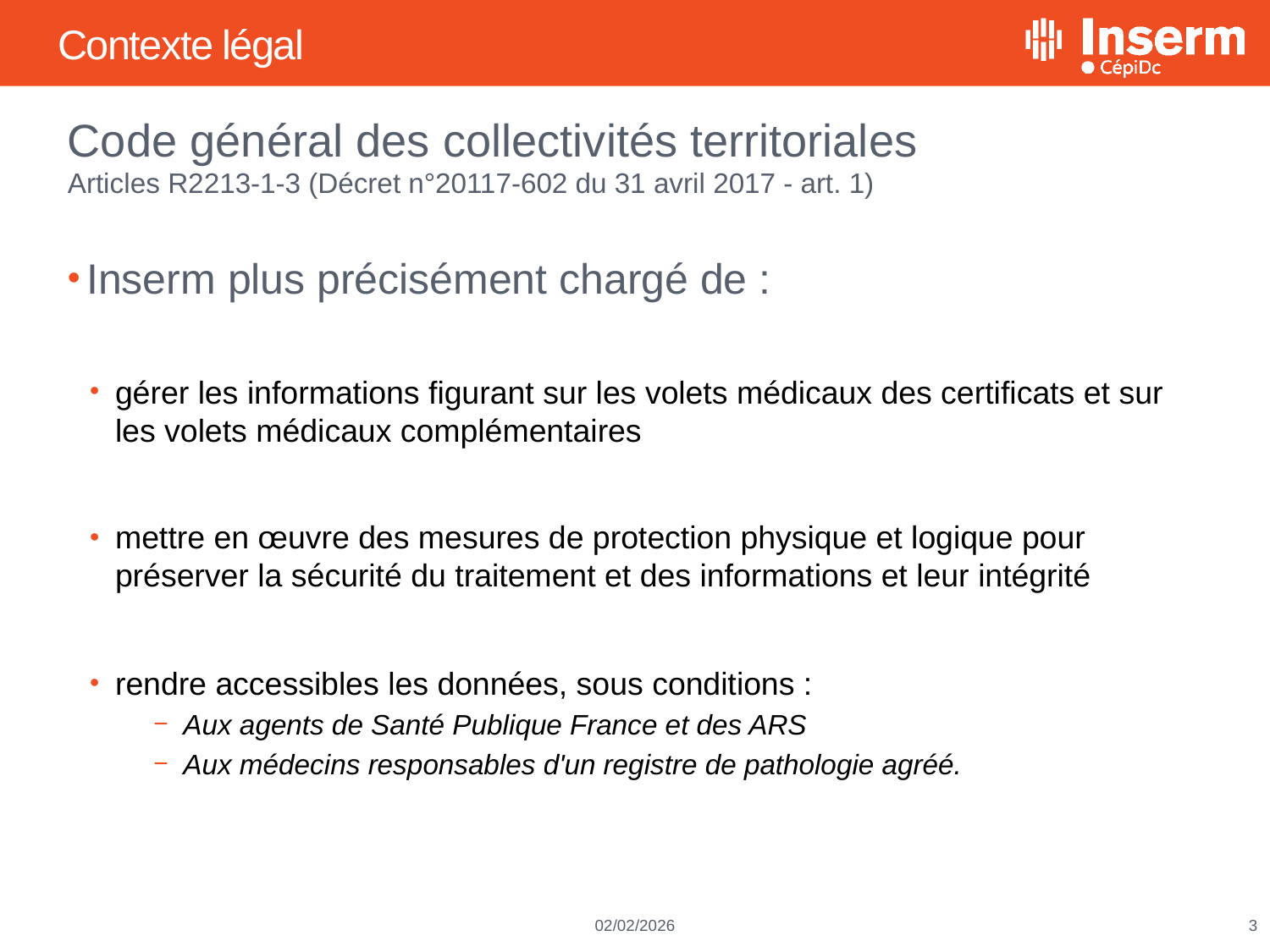

# Contexte légal
Code général des collectivités territoriales
Articles R2213-1-3 (Décret n°20117-602 du 31 avril 2017 - art. 1)

Inserm plus précisément chargé de :

gérer les informations figurant sur les volets médicaux des certificats et sur les volets médicaux complémentaires

mettre en œuvre des mesures de protection physique et logique pour préserver la sécurité du traitement et des informations et leur intégrité

rendre accessibles les données, sous conditions :
Aux agents de Santé Publique France et des ARS
Aux médecins responsables d'un registre de pathologie agréé.